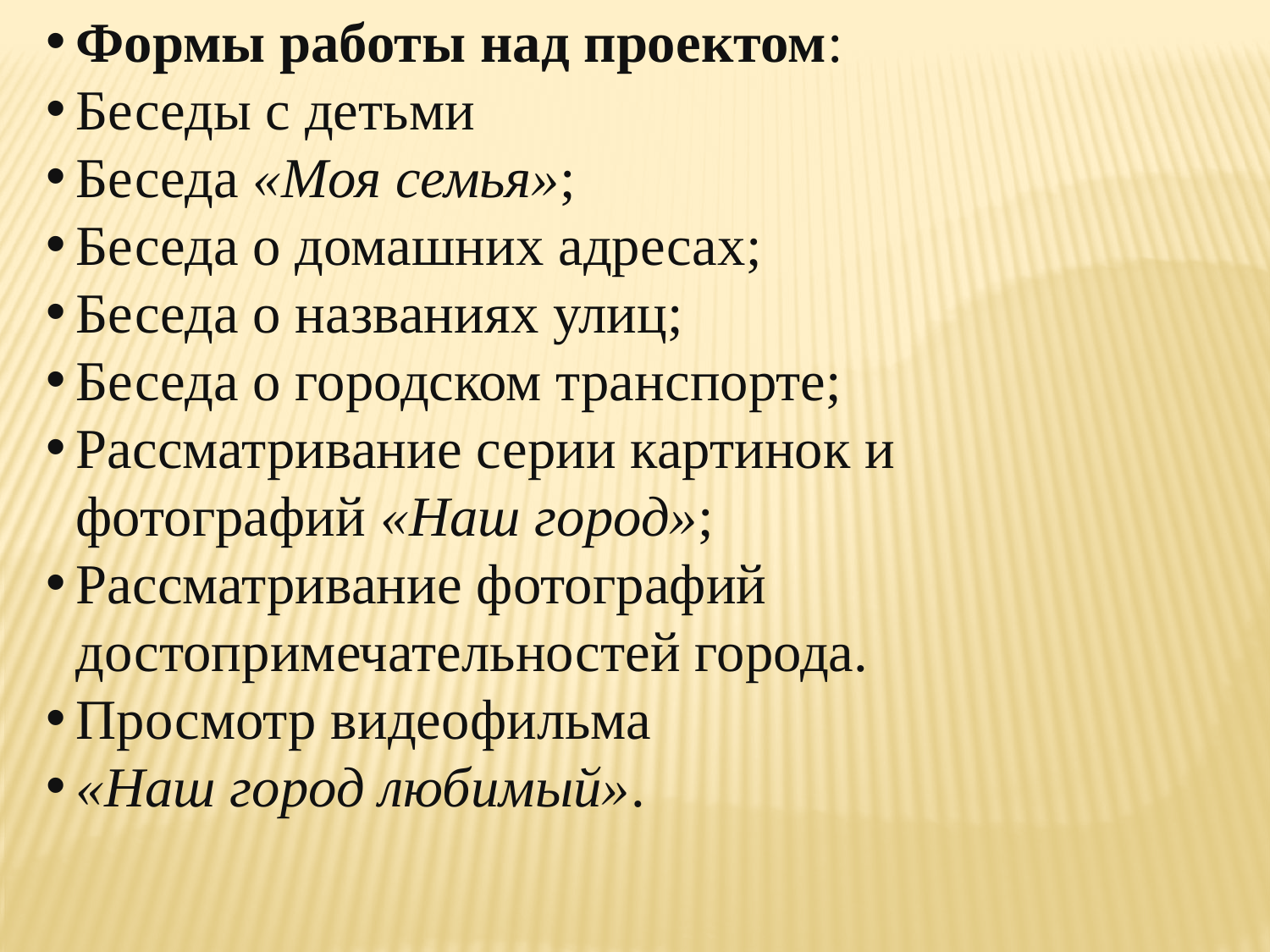

Формы работы над проектом:
Беседы с детьми
Беседа «Моя семья»;
Беседа о домашних адресах;
Беседа о названиях улиц;
Беседа о городском транспорте;
Рассматривание серии картинок и фотографий «Наш город»;
Рассматривание фотографий достопримечательностей города.
Просмотр видеофильма
«Наш город любимый».